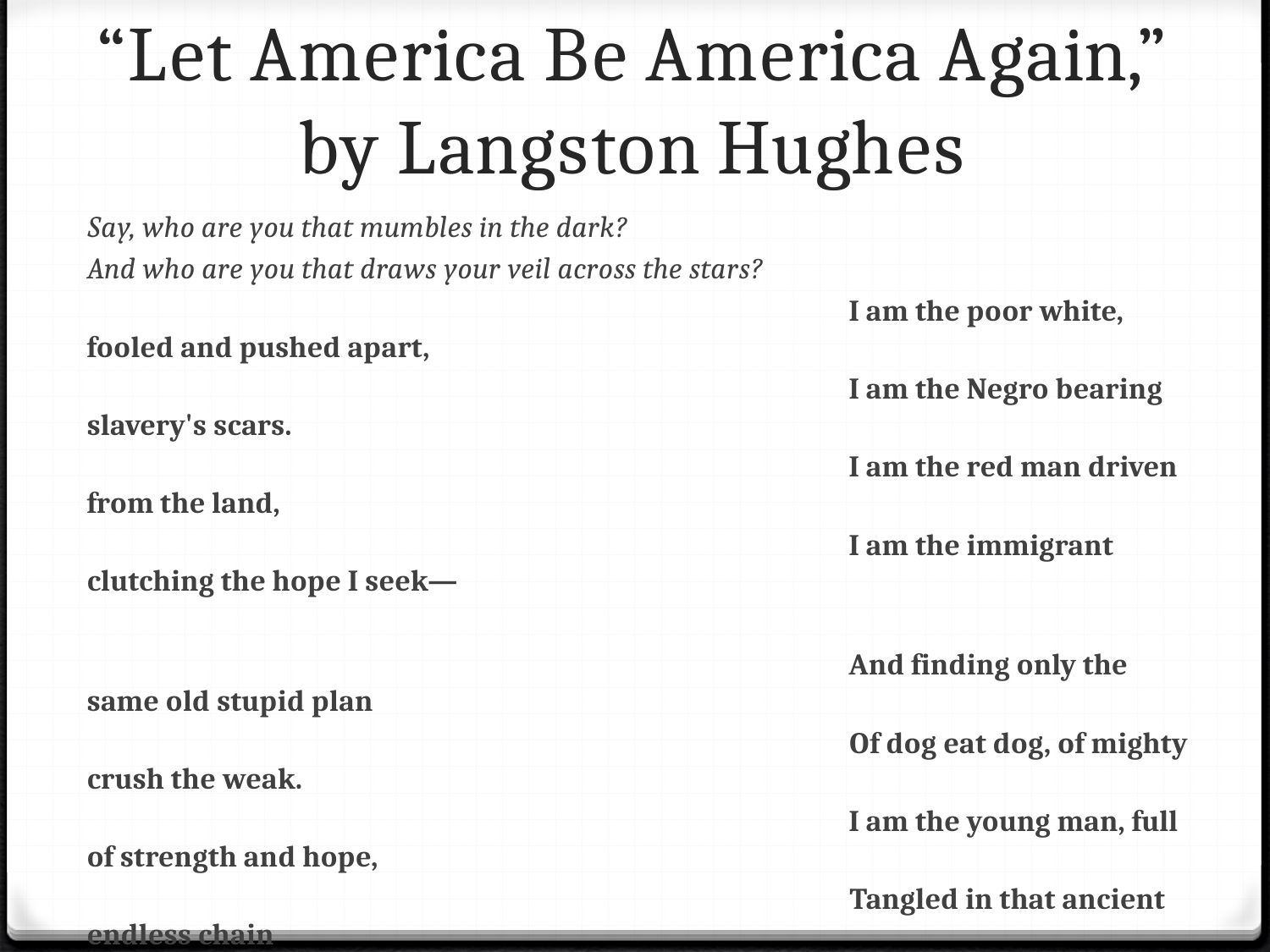

# “Let America Be America Again,” by Langston Hughes
Say, who are you that mumbles in the dark?
And who are you that draws your veil across the stars?
						I am the poor white, fooled and pushed apart,
						I am the Negro bearing slavery's scars.
						I am the red man driven from the land,
						I am the immigrant clutching the hope I seek—

						And finding only the same old stupid plan
						Of dog eat dog, of mighty crush the weak.
						I am the young man, full of strength and hope,
						Tangled in that ancient endless chain
						Of profit, power, gain, of grab the land!
						Of grab the gold! Of grab the ways of satisfying need!
						Of work the men! Of take the pay!
						Of owning everything for one's own greed!